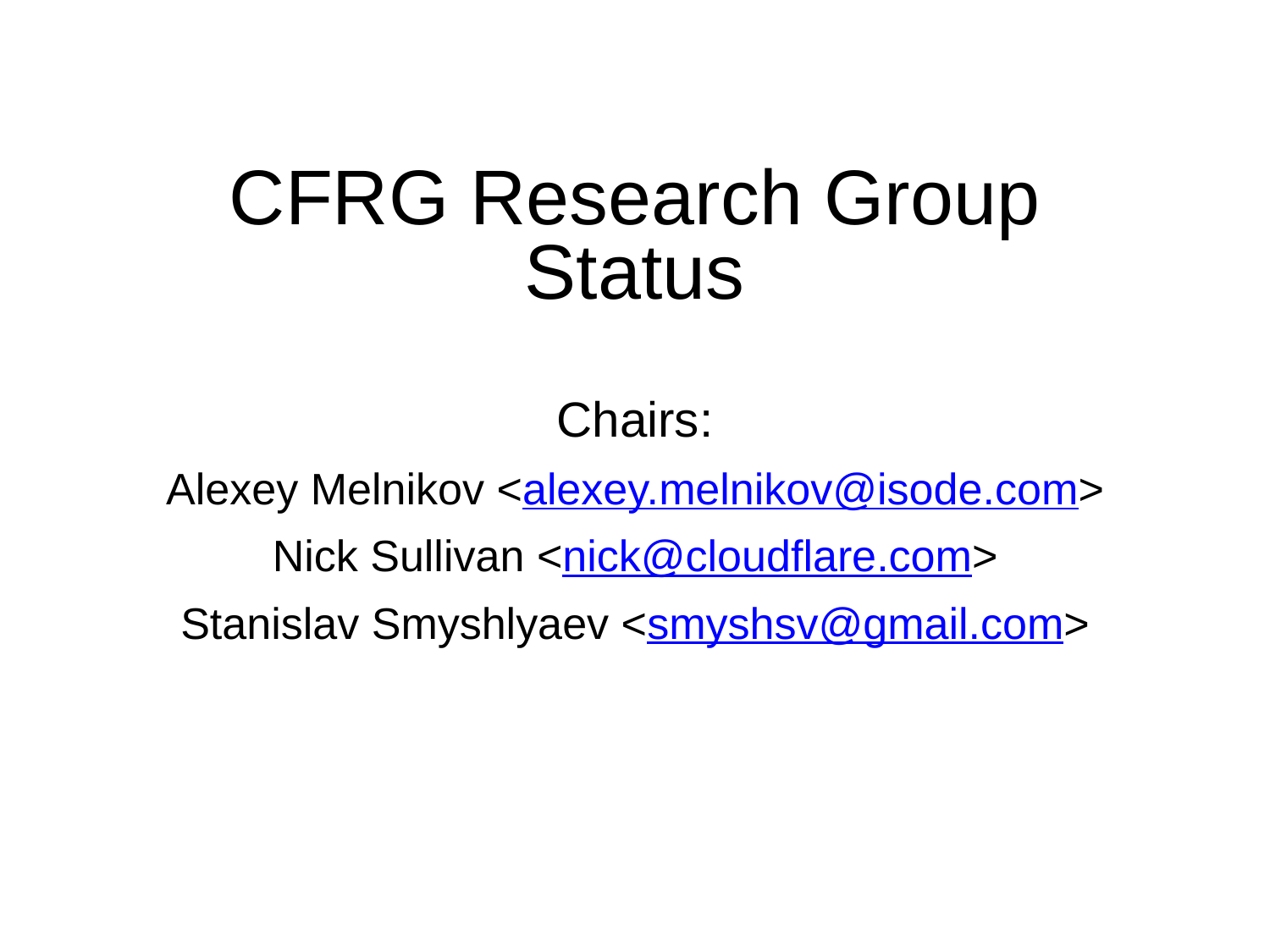

CFRG Research Group
Status
Chairs:
Alexey Melnikov <alexey.melnikov@isode.com>
Nick Sullivan <nick@cloudflare.com>
Stanislav Smyshlyaev <smyshsv@gmail.com>